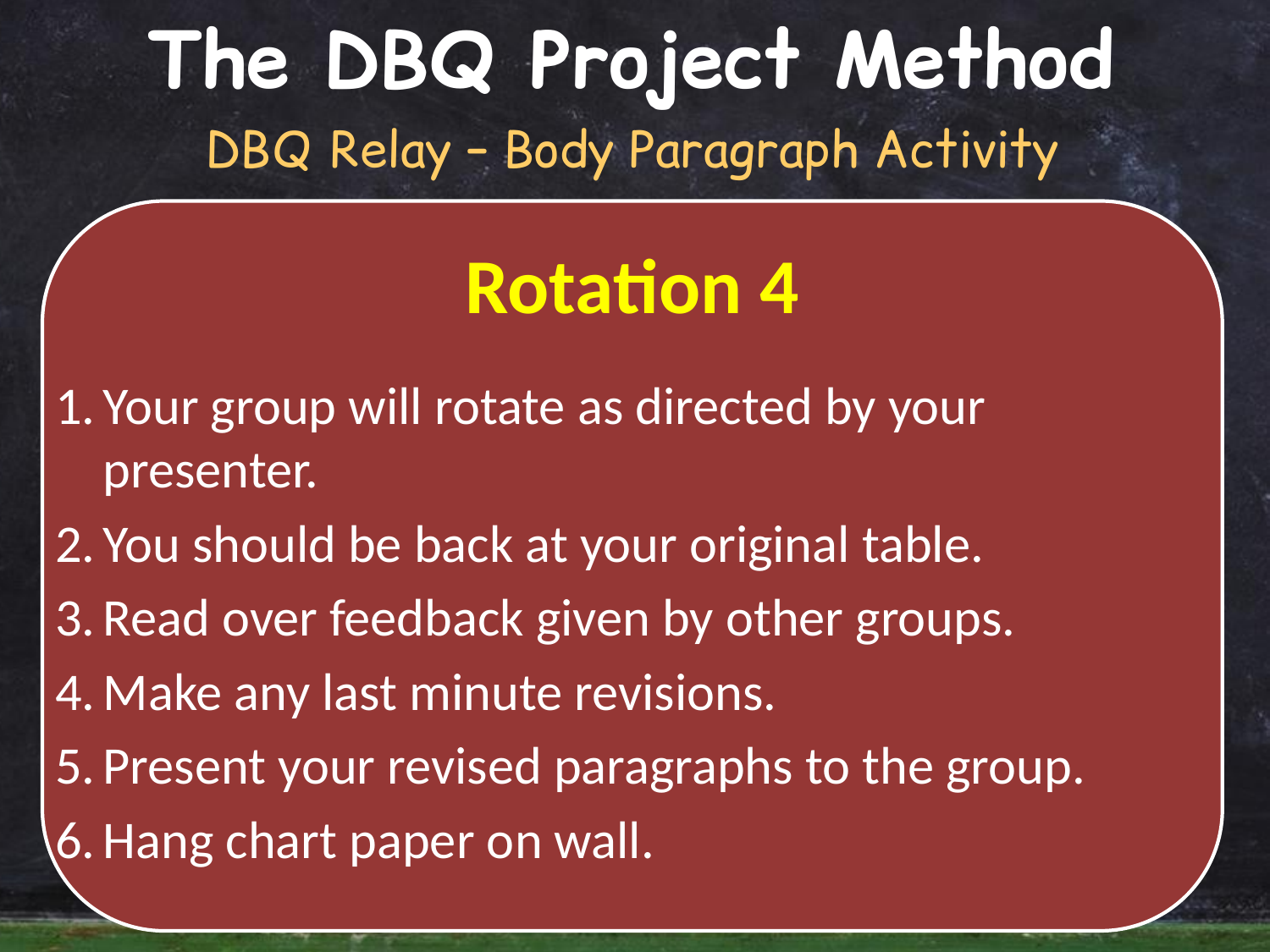

# The DBQ Project Method
DBQ Relay – Body Paragraph Activity

Rotation 4
Your group will rotate as directed by your presenter.
You should be back at your original table.
Read over feedback given by other groups.
Make any last minute revisions.
Present your revised paragraphs to the group.
Hang chart paper on wall.